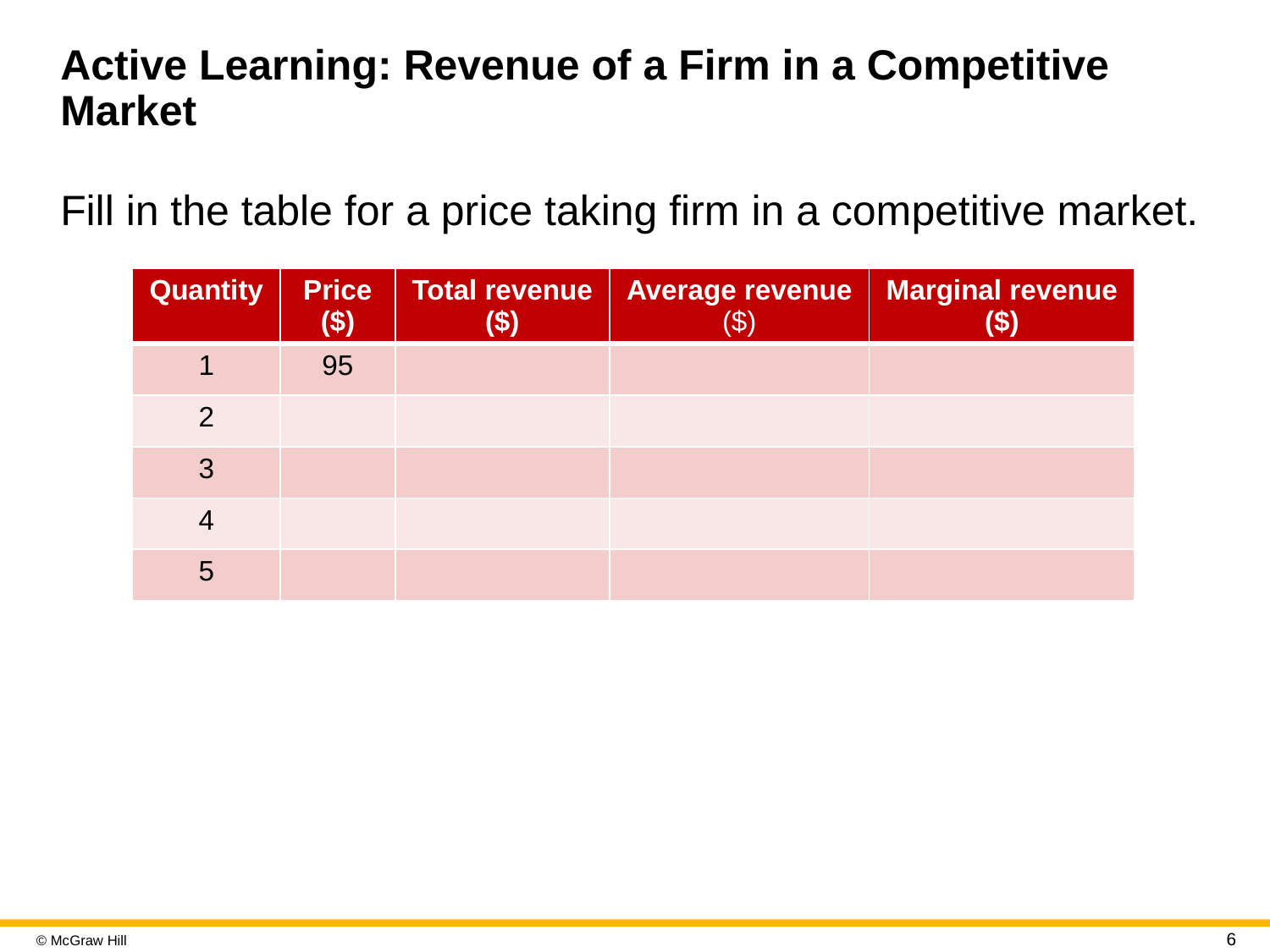

# Active Learning: Revenue of a Firm in a Competitive Market
Fill in the table for a price taking firm in a competitive market.
| Quantity | Price ($) | Total revenue ($) | Average revenue ($) | Marginal revenue ($) |
| --- | --- | --- | --- | --- |
| 1 | 95 |  |  |  |
| 2 |  |  |  |  |
| 3 |  |  |  |  |
| 4 |  |  |  |  |
| 5 |  |  |  |  |